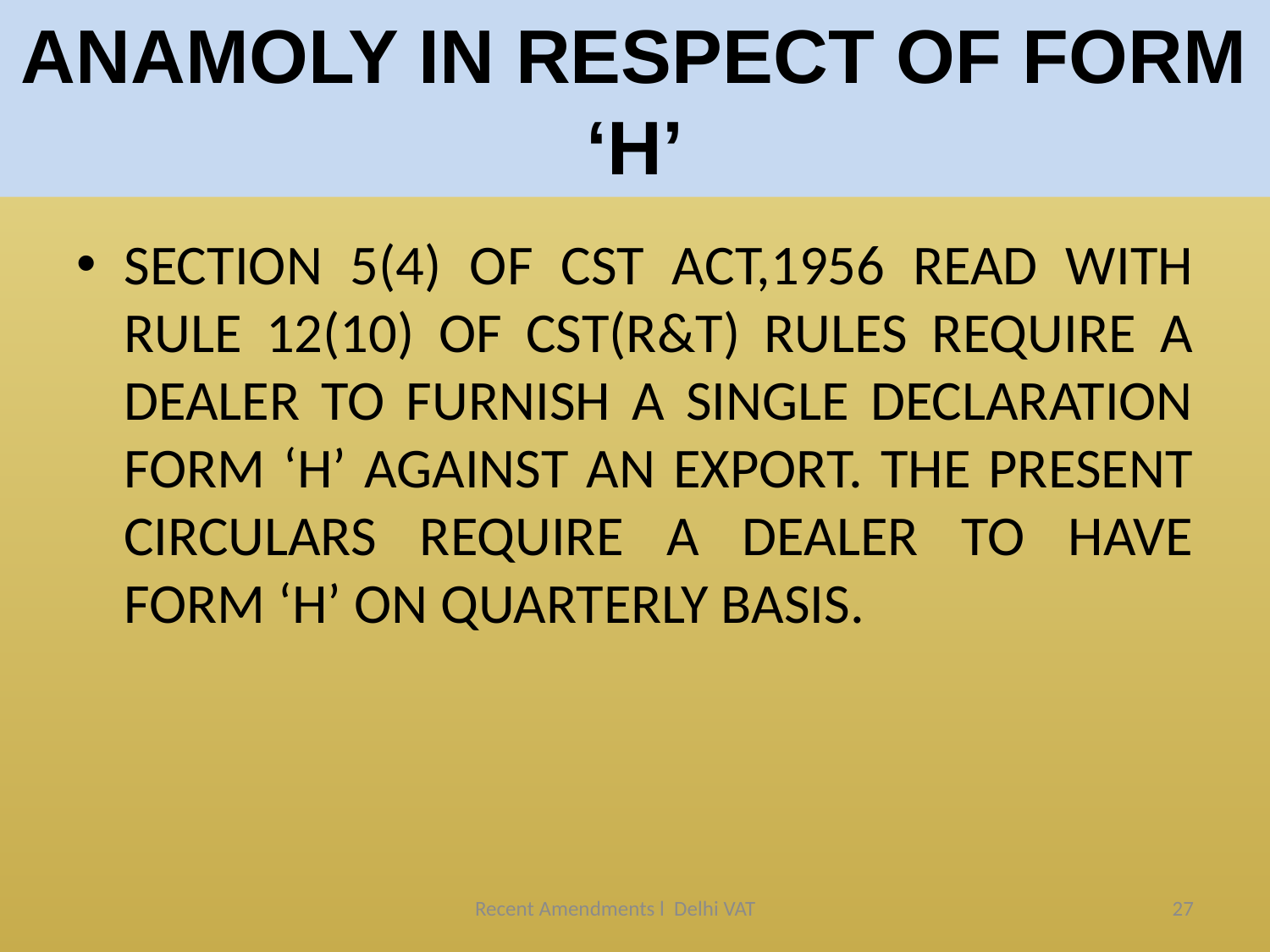

# ANAMOLY IN RESPECT OF FORM ‘H’
SECTION 5(4) OF CST ACT,1956 READ WITH RULE 12(10) OF CST(R&T) RULES REQUIRE A DEALER TO FURNISH A SINGLE DECLARATION FORM ‘H’ AGAINST AN EXPORT. THE PRESENT CIRCULARS REQUIRE A DEALER TO HAVE FORM ‘H’ ON QUARTERLY BASIS.
Recent Amendments l  Delhi VAT
27